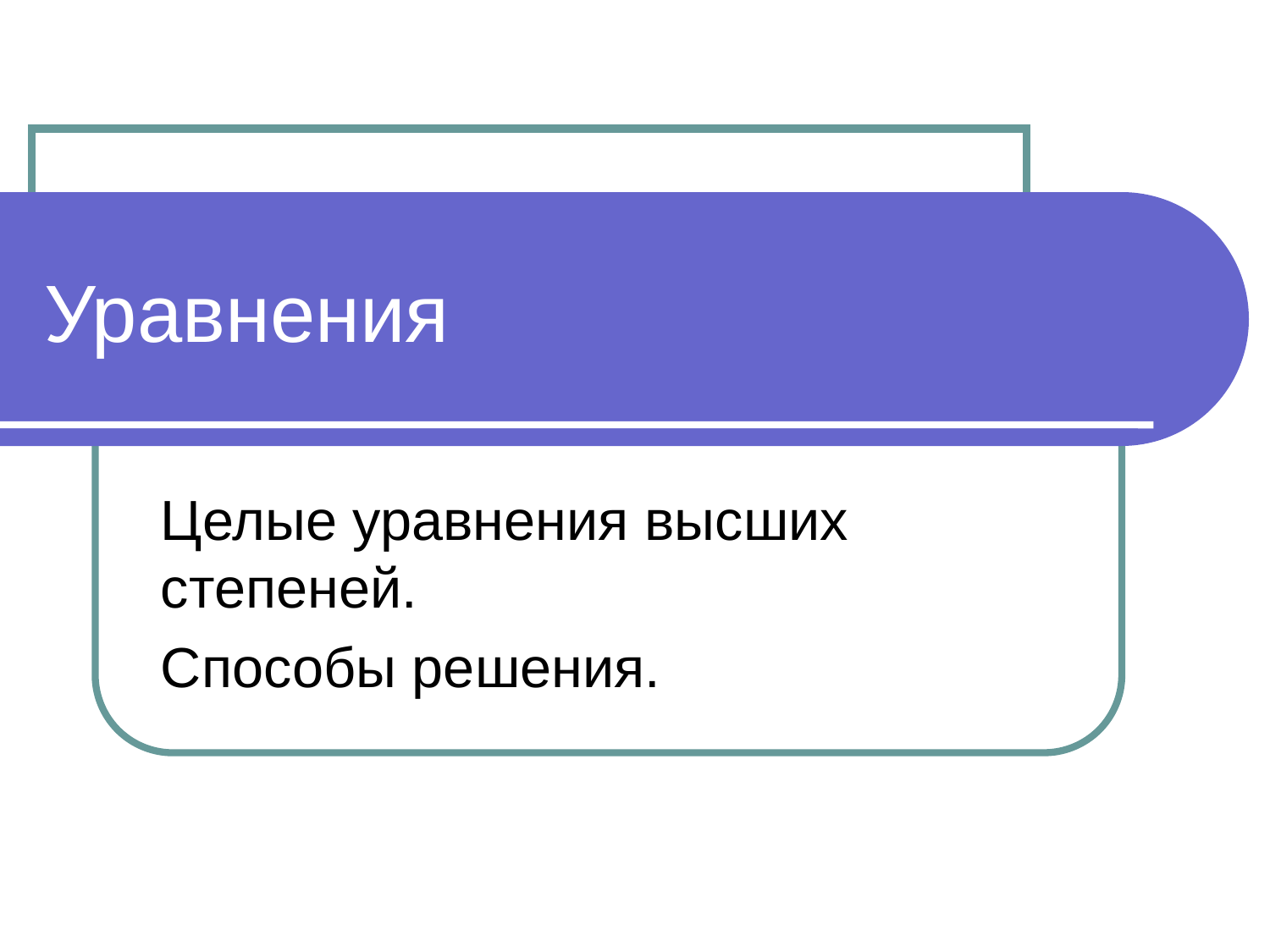

# Уравнения
Целые уравнения высших степеней.
Способы решения.